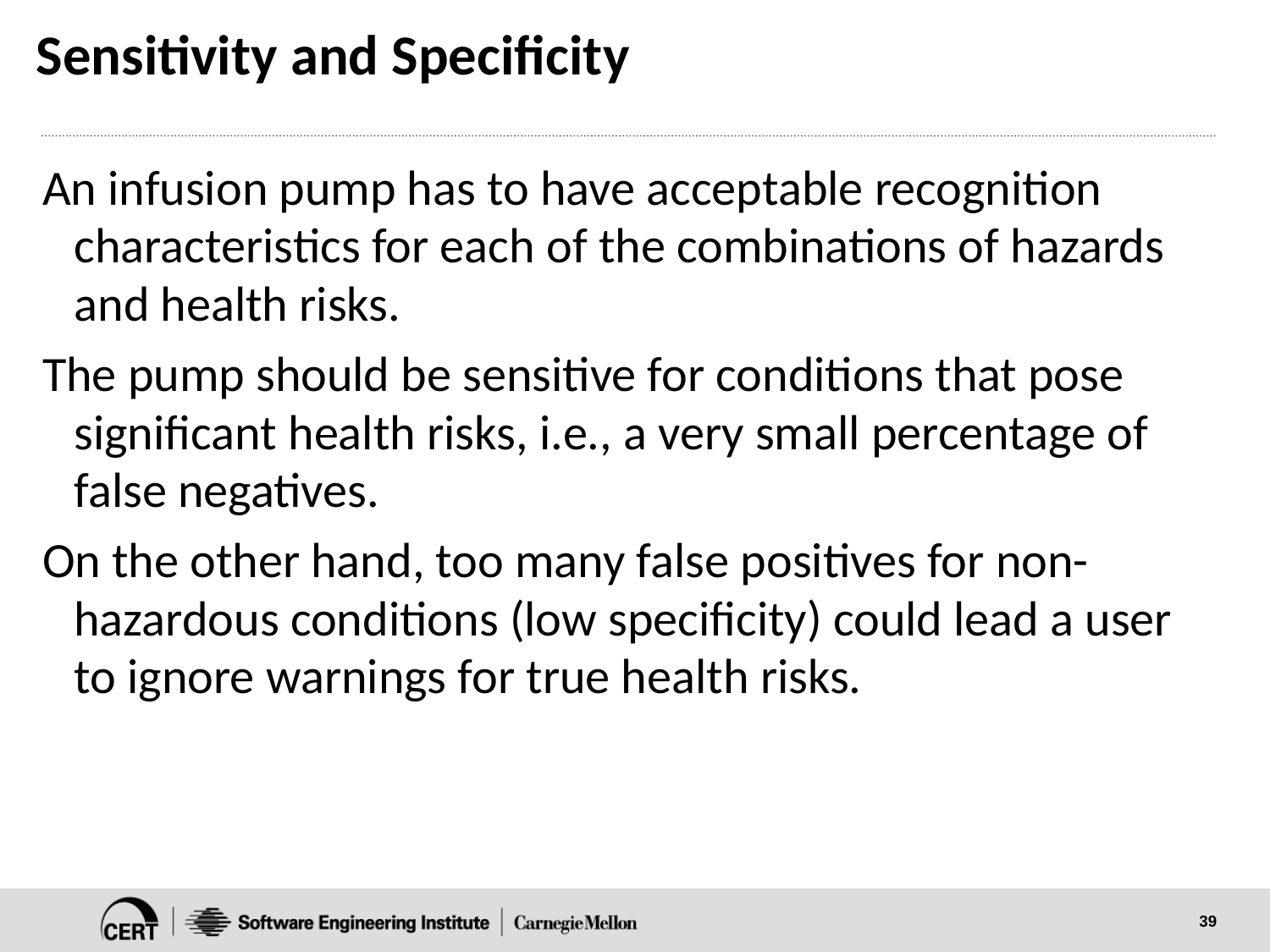

# Sensitivity and Specificity
An infusion pump has to have acceptable recognition characteristics for each of the combinations of hazards and health risks.
The pump should be sensitive for conditions that pose significant health risks, i.e., a very small percentage of false negatives.
On the other hand, too many false positives for non-hazardous conditions (low specificity) could lead a user to ignore warnings for true health risks.